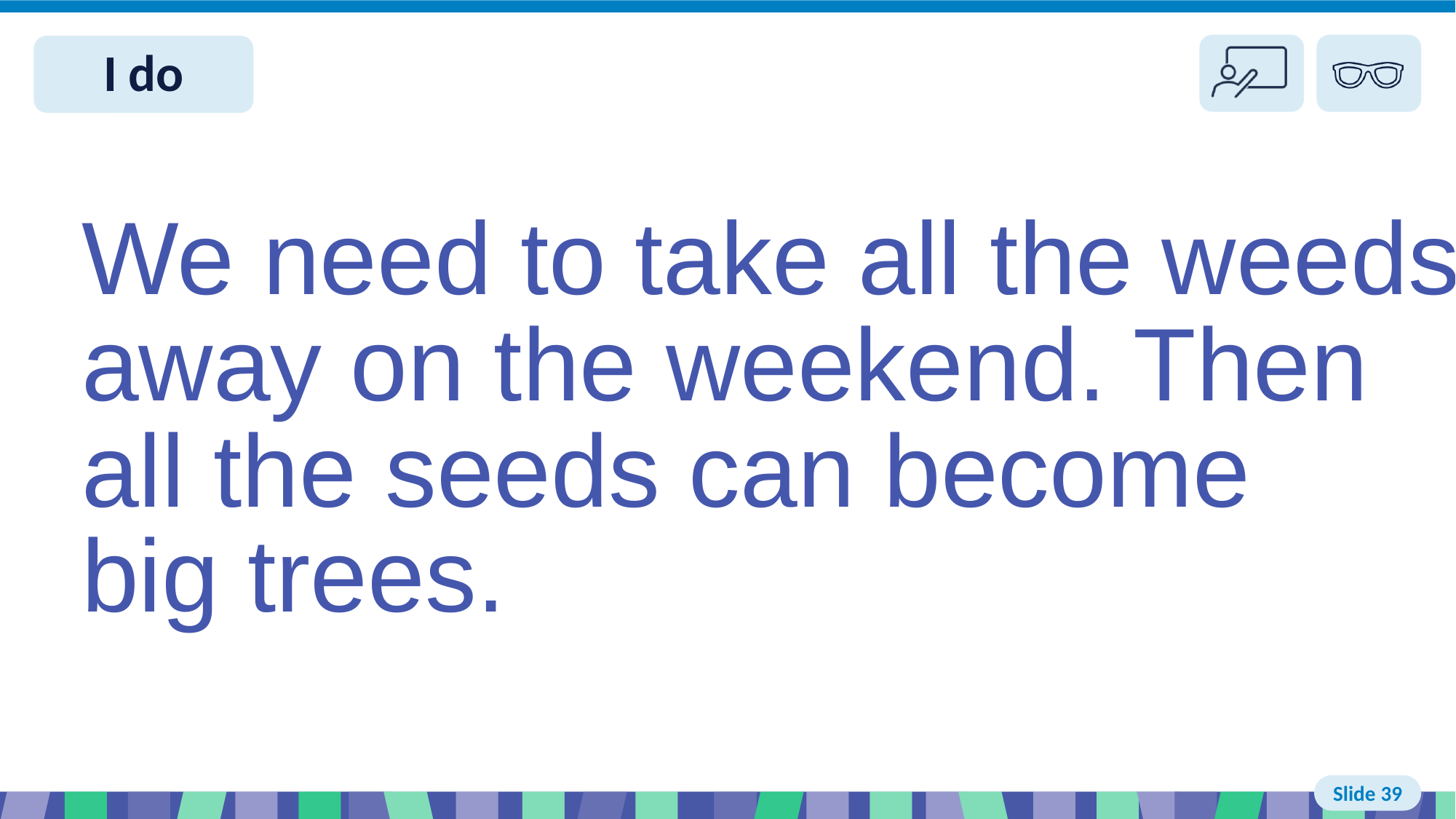

# Slide 39 I do
We need to take all the weeds away on the weekend. Then
all the seeds can become
big trees.